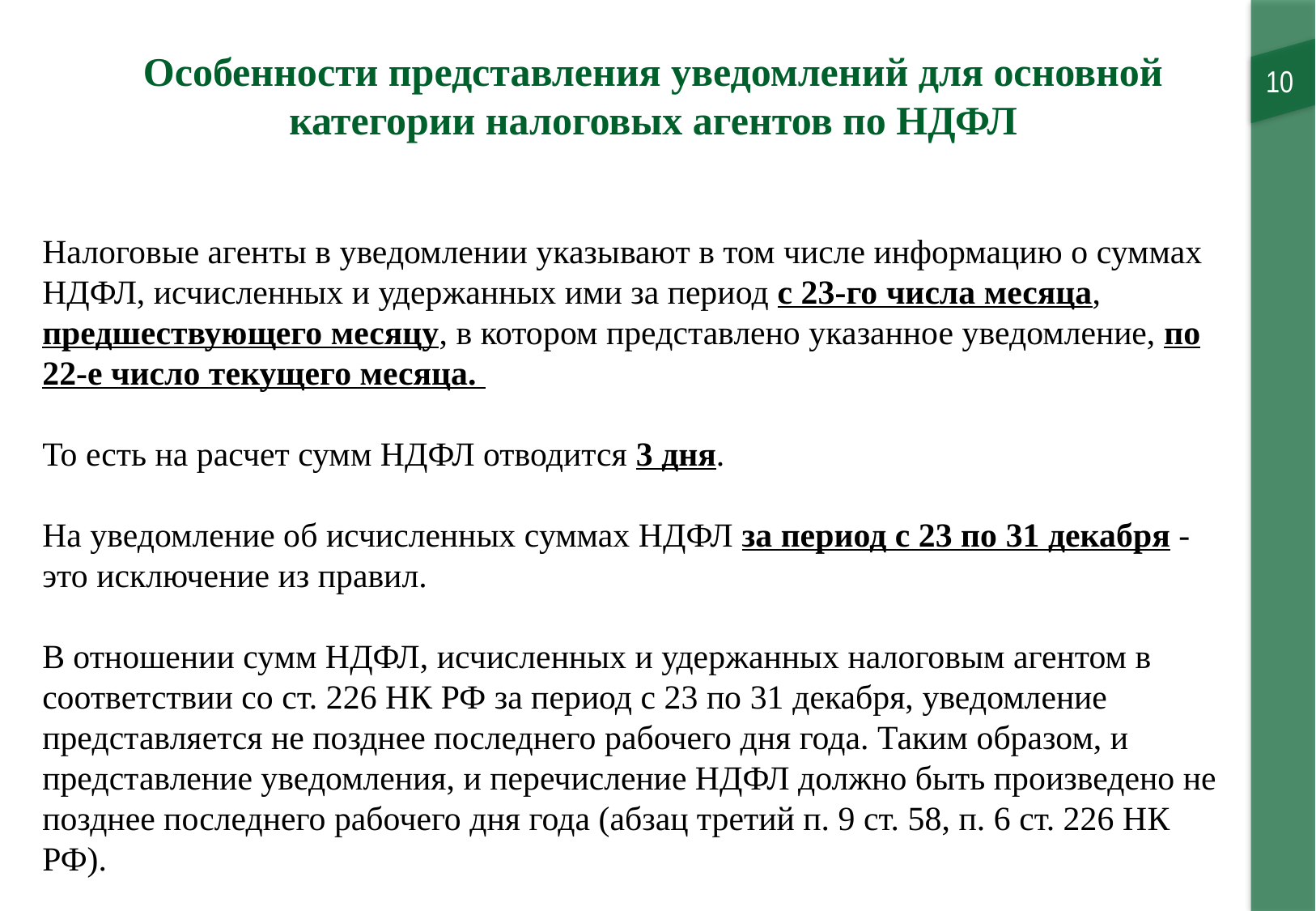

Особенности представления уведомлений для основной категории налоговых агентов по НДФЛ
10
Налоговые агенты в уведомлении указывают в том числе информацию о суммах НДФЛ, исчисленных и удержанных ими за период с 23-го числа месяца, предшествующего месяцу, в котором представлено указанное уведомление, по 22-е число текущего месяца.

То есть на расчет сумм НДФЛ отводится 3 дня.

На уведомление об исчисленных суммах НДФЛ за период с 23 по 31 декабря - это исключение из правил.

В отношении сумм НДФЛ, исчисленных и удержанных налоговым агентом в соответствии со ст. 226 НК РФ за период с 23 по 31 декабря, уведомление представляется не позднее последнего рабочего дня года. Таким образом, и представление уведомления, и перечисление НДФЛ должно быть произведено не позднее последнего рабочего дня года (абзац третий п. 9 ст. 58, п. 6 ст. 226 НК РФ).